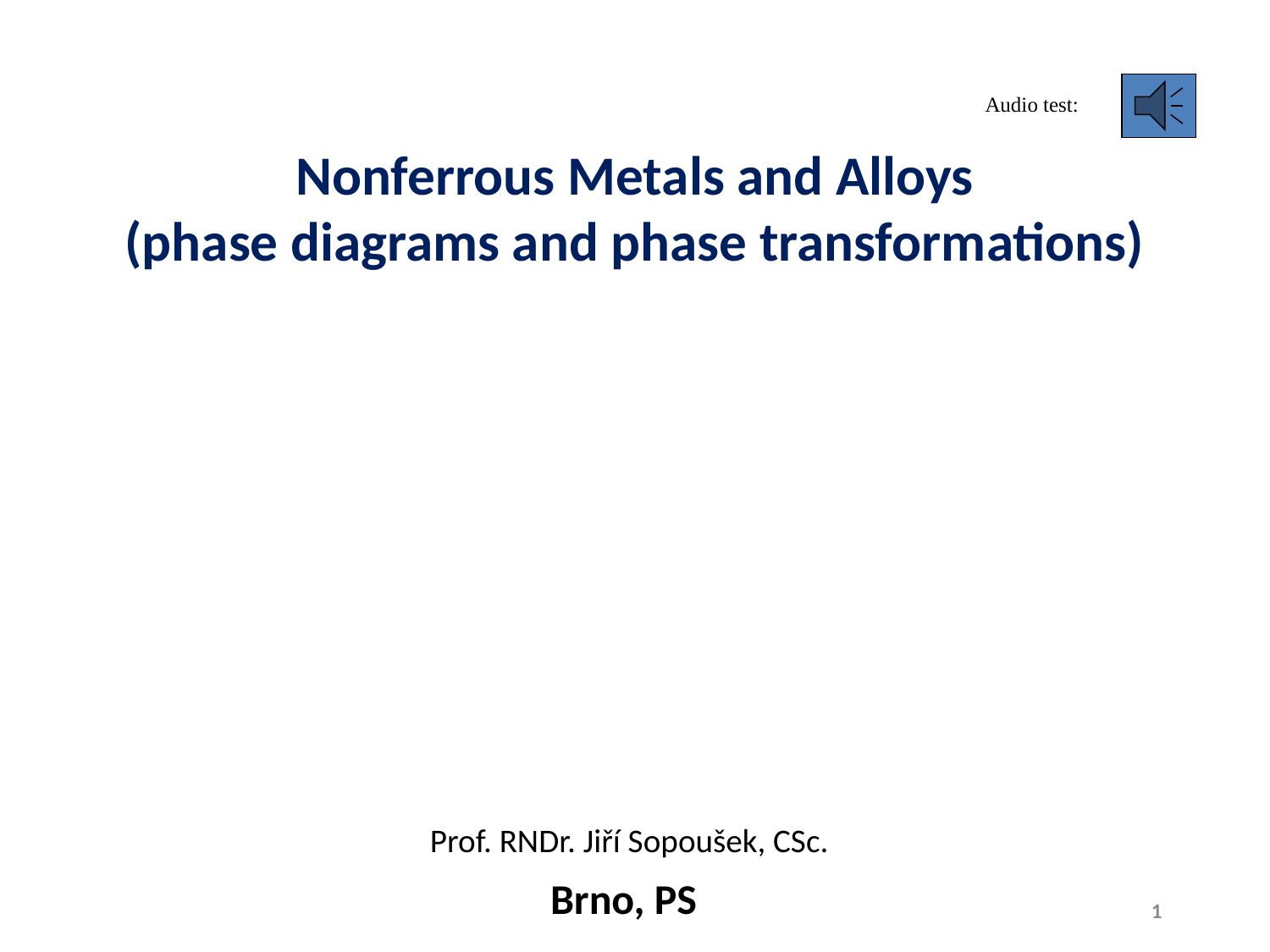

Audio test:
# Nonferrous Metals and Alloys (phase diagrams and phase transformations)

Prof. RNDr. Jiří Sopoušek, CSc.
Brno, PS
1